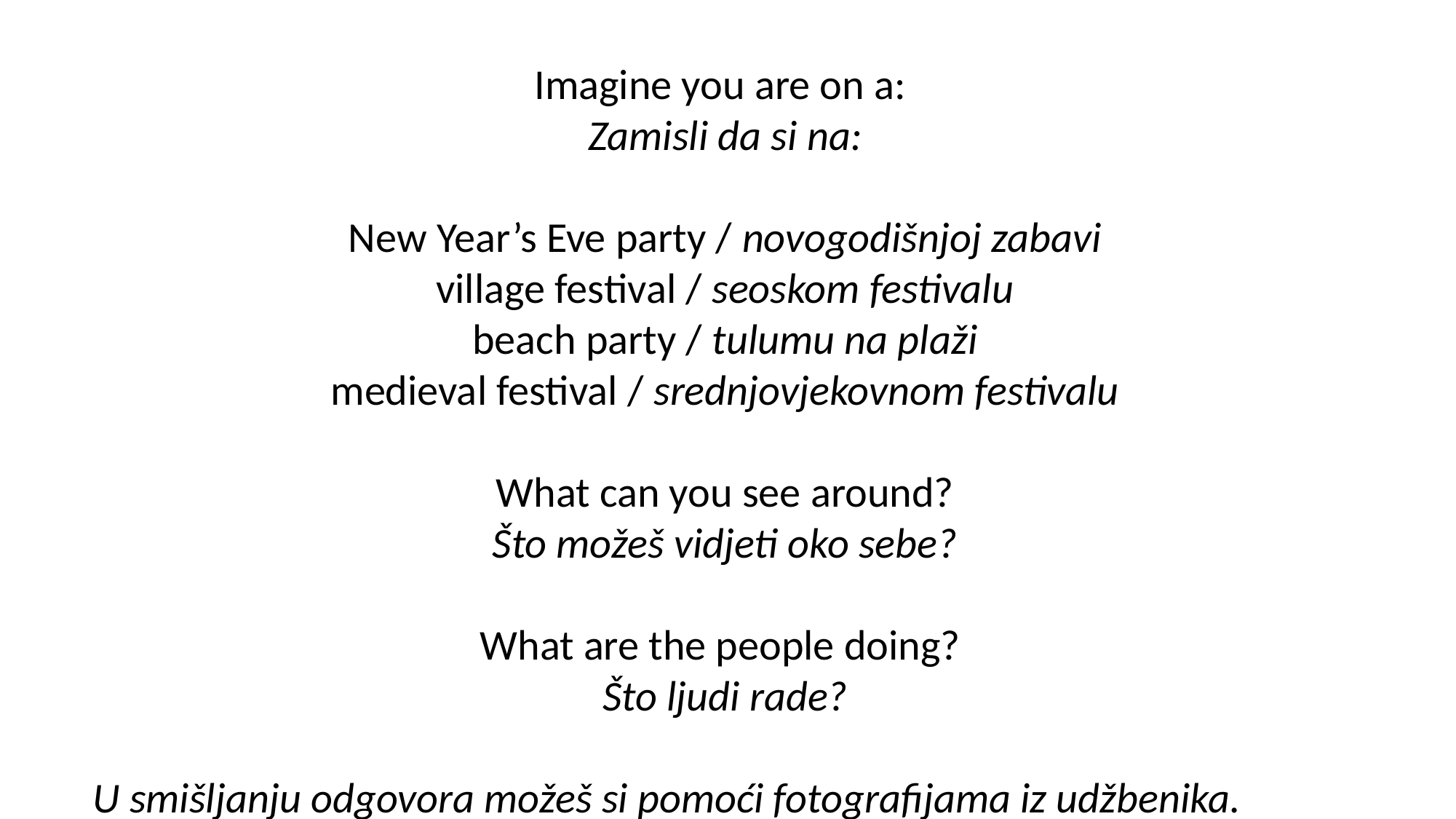

Imagine you are on a:
Zamisli da si na:

New Year’s Eve party / novogodišnjoj zabavi
village festival / seoskom festivalu
beach party / tulumu na plaži
medieval festival / srednjovjekovnom festivalu

What can you see around?
Što možeš vidjeti oko sebe?

What are the people doing?
Što ljudi rade?

U smišljanju odgovora možeš si pomoći fotografijama iz udžbenika.